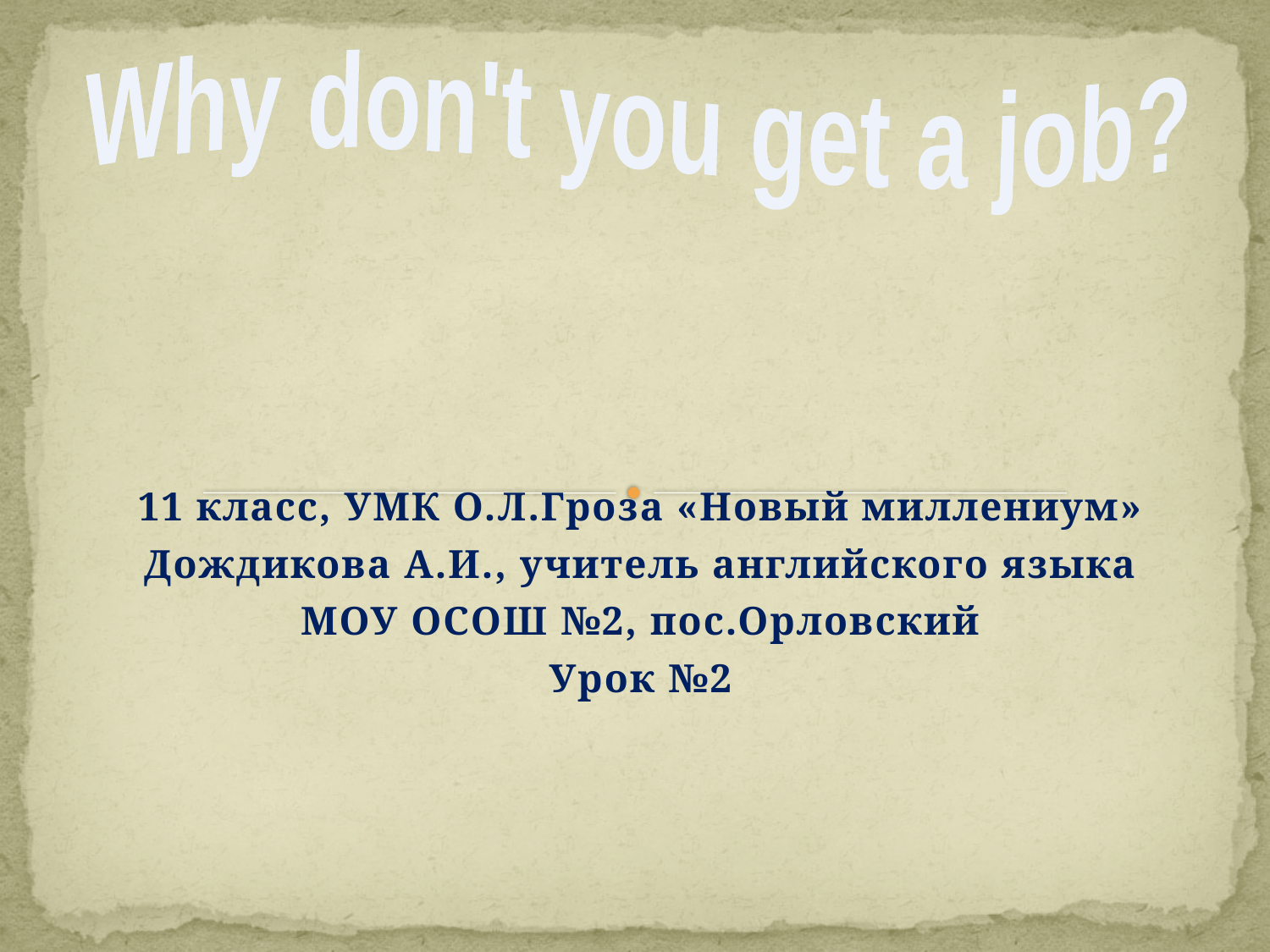

Why don't you get a job?
11 класс, УМК О.Л.Гроза «Новый миллениум»
Дождикова А.И., учитель английского языка
МОУ ОСОШ №2, пос.Орловский
Урок №2